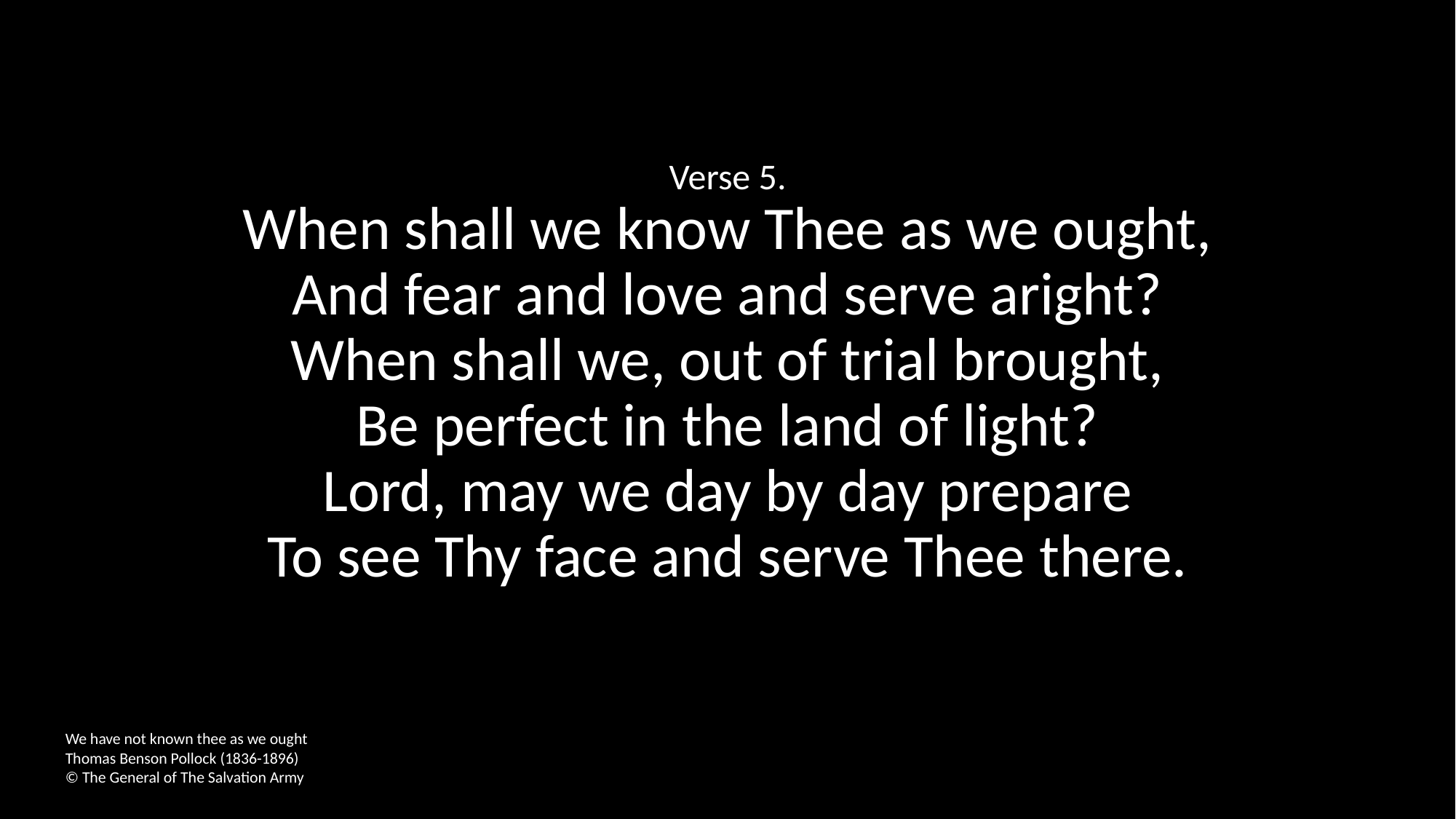

Verse 5.
When shall we know Thee as we ought,
And fear and love and serve aright?
When shall we, out of trial brought,
Be perfect in the land of light?
Lord, may we day by day prepare
To see Thy face and serve Thee there.
We have not known thee as we ought
Thomas Benson Pollock (1836-1896)
© The General of The Salvation Army